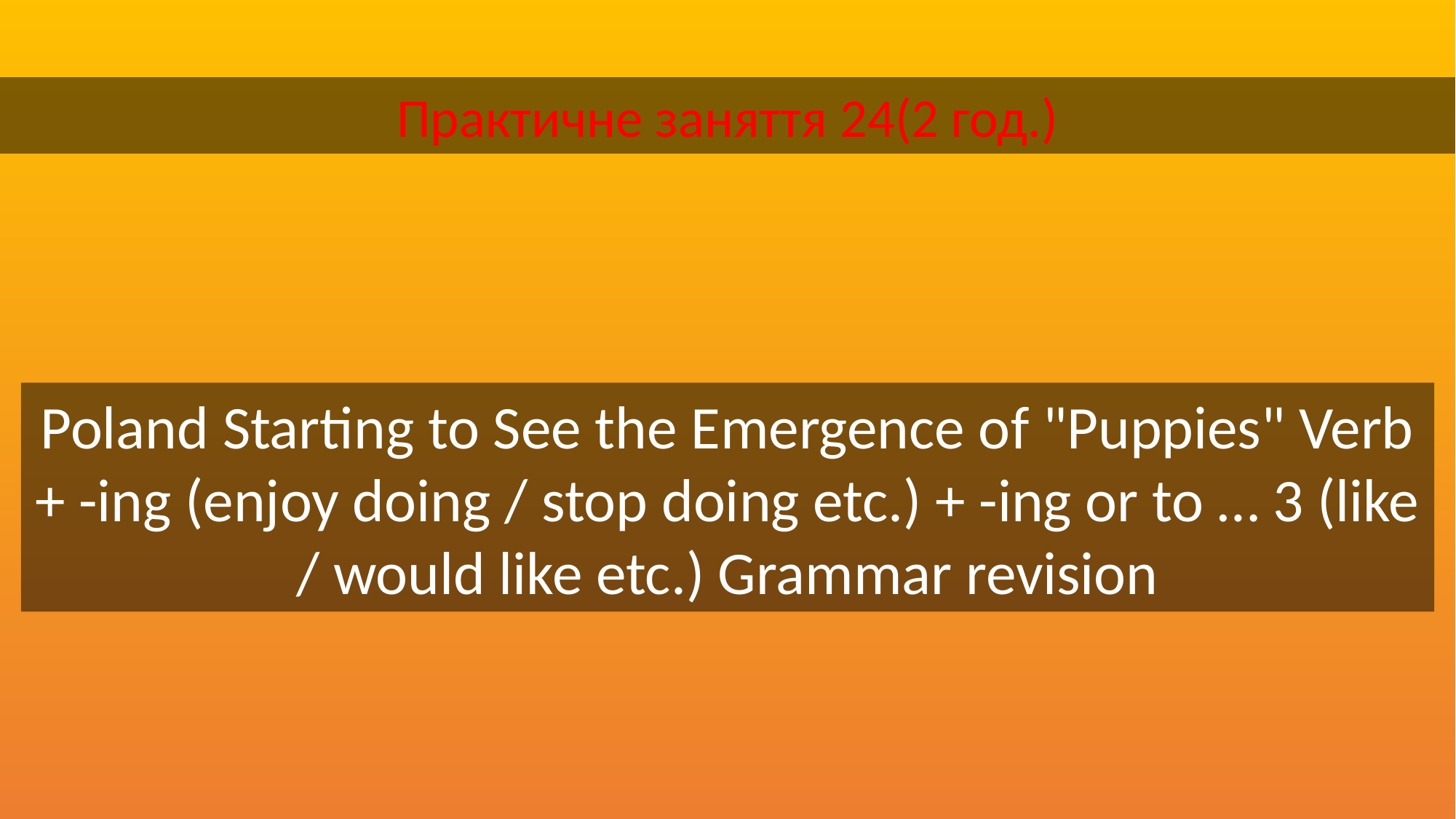

Практичне заняття 24(2 год.)
Poland Starting to See the Emergence of "Puppies" Verb + -ing (enjoy doing / stop doing etc.) + -ing or to … 3 (like / would like etc.) Grammar revision